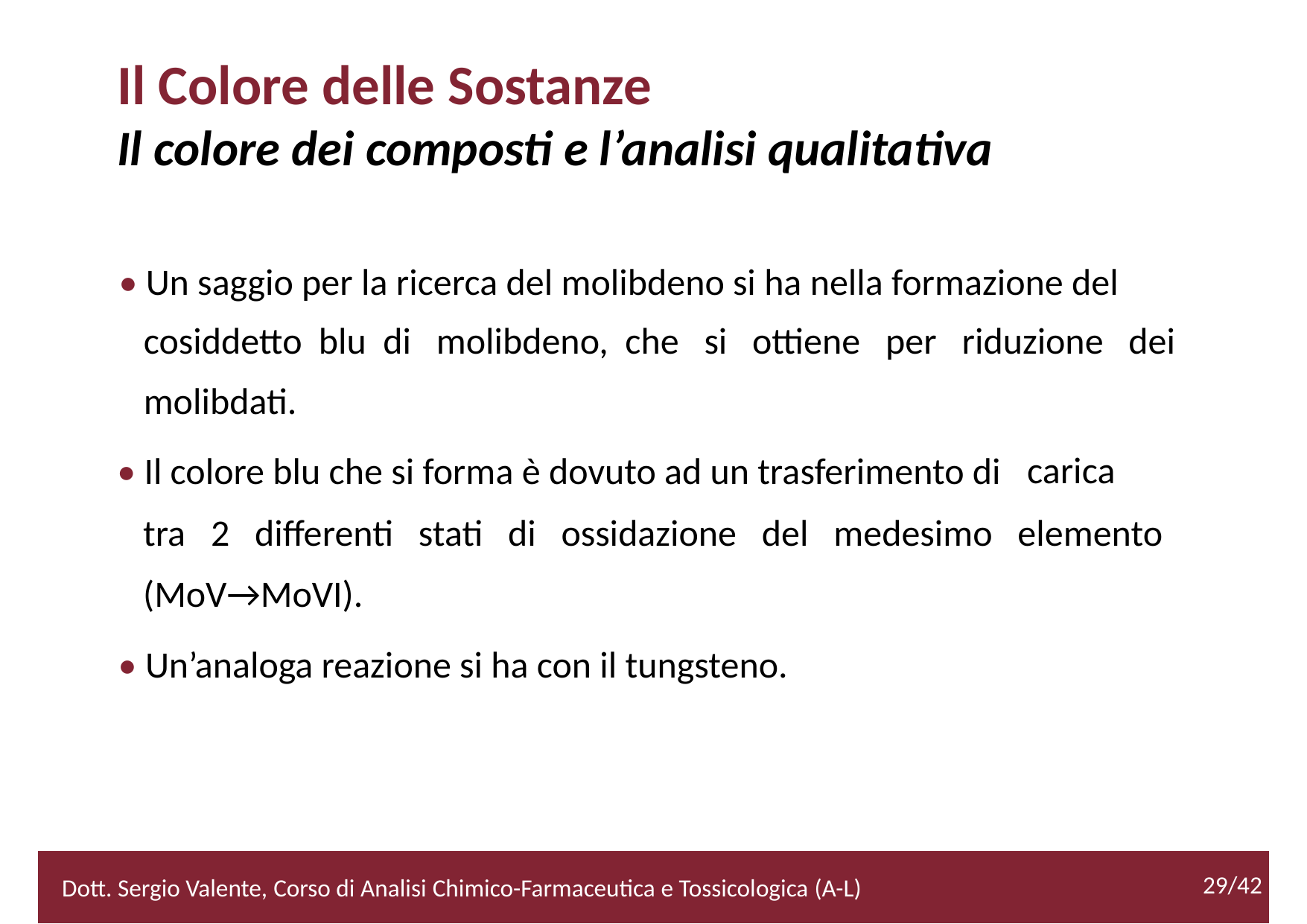

Il Colore delle Sostanze
Il colore dei composti e l’analisi qualitativa
• Un saggio per la ricerca del molibdeno si ha nella formazione del

	cosiddetto  blu  di   molibdeno,  che   si   ottiene   per   riduzione   dei

	molibdati.
• Il colore blu che si forma è dovuto ad un trasferimento di
carica
	tra   2   differenti   stati   di   ossidazione   del   medesimo   elemento

	(MoV→MoVI).

• Un’analoga reazione si ha con il tungsteno.
2/52

29/42
Dott. Sergio Valente, Corso di Analisi Chimico-Farmaceutica e Tossicologica (A-L)